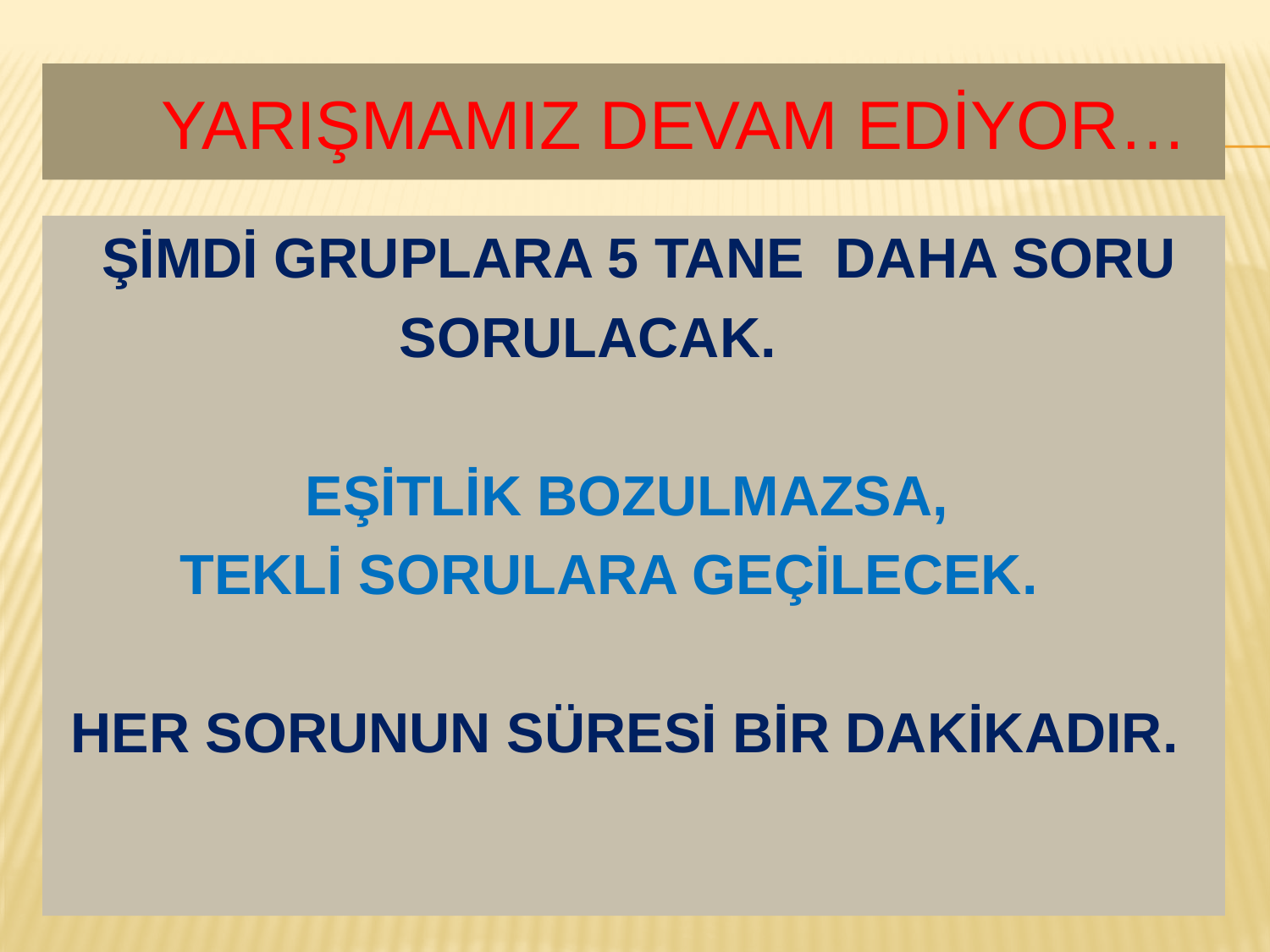

# YARIŞMAMIZ DEVAM EDİYOR…
   ŞİMDİ GRUPLARA 5 TANE  DAHA SORU
                      SORULACAK.

                EŞİTLİK BOZULMAZSA,
        TEKLİ SORULARA GEÇİLECEK.

 HER SORUNUN SÜRESİ BİR DAKİKADIR.